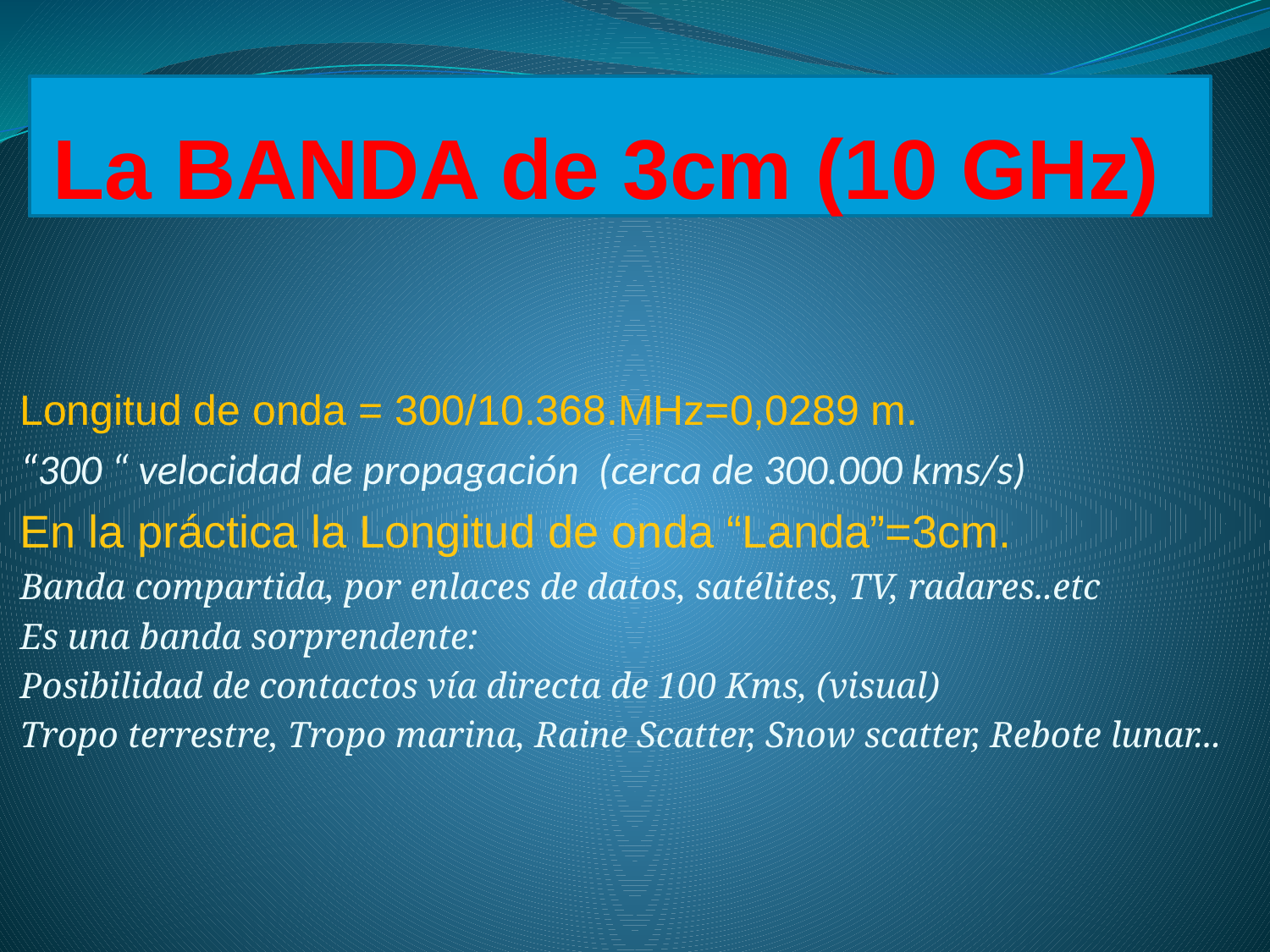

# La BANDA de 3cm (10 GHz)
Longitud de onda = 300/10.368.MHz=0,0289 m.
“300 “ velocidad de propagación  (cerca de 300.000 kms/s)
En la práctica la Longitud de onda “Landa”=3cm.
Banda compartida, por enlaces de datos, satélites, TV, radares..etc
Es una banda sorprendente:
Posibilidad de contactos vía directa de 100 Kms, (visual)
Tropo terrestre, Tropo marina, Raine Scatter, Snow scatter, Rebote lunar...